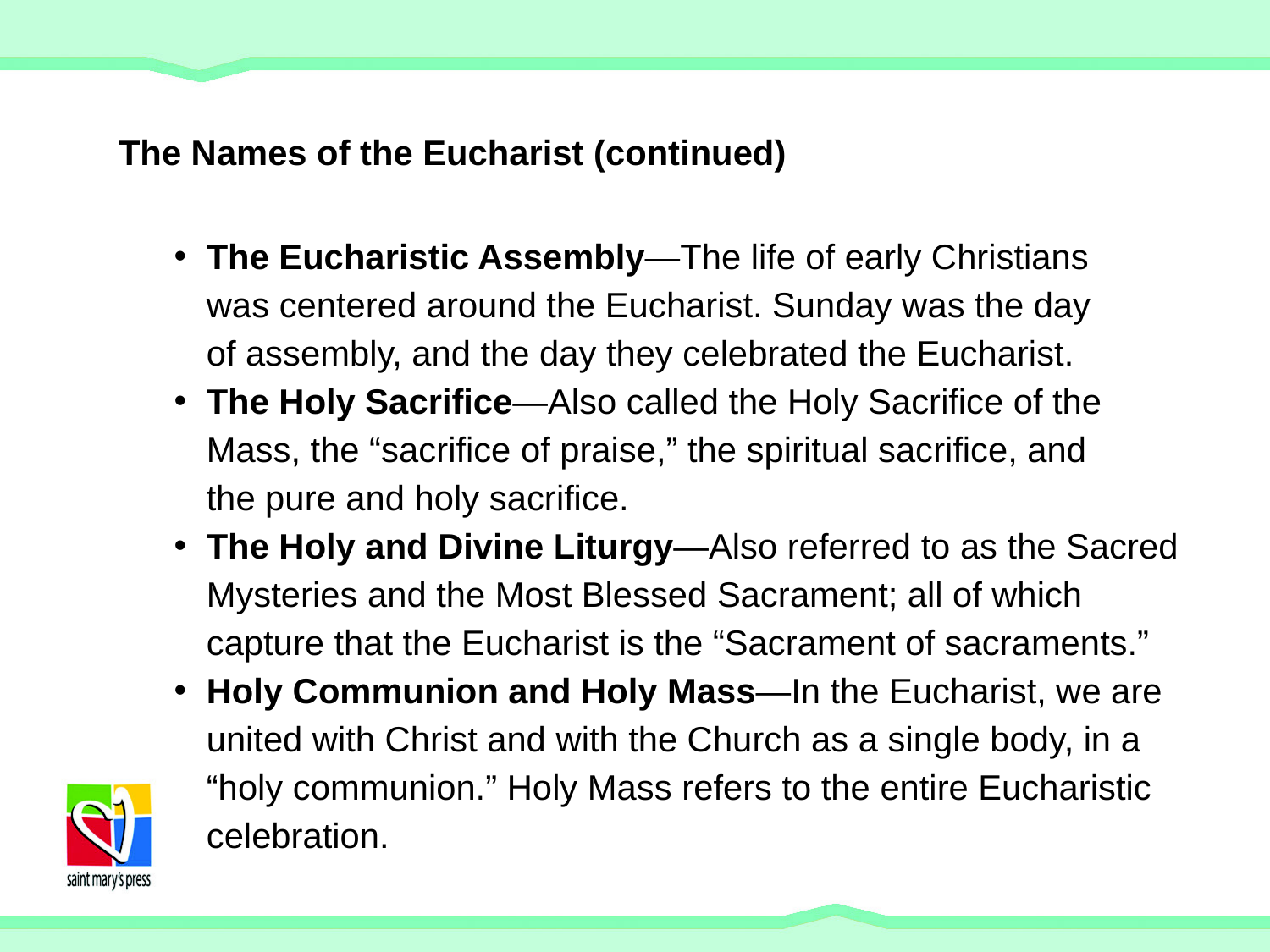

# The Names of the Eucharist (continued)
The Eucharistic Assembly—The life of early Christians
was centered around the Eucharist. Sunday was the day
of assembly, and the day they celebrated the Eucharist.
The Holy Sacrifice—Also called the Holy Sacrifice of the Mass, the “sacrifice of praise,” the spiritual sacrifice, and
the pure and holy sacrifice.
The Holy and Divine Liturgy—Also referred to as the Sacred Mysteries and the Most Blessed Sacrament; all of which capture that the Eucharist is the “Sacrament of sacraments.”
Holy Communion and Holy Mass—In the Eucharist, we are united with Christ and with the Church as a single body, in a “holy communion.” Holy Mass refers to the entire Eucharistic celebration.